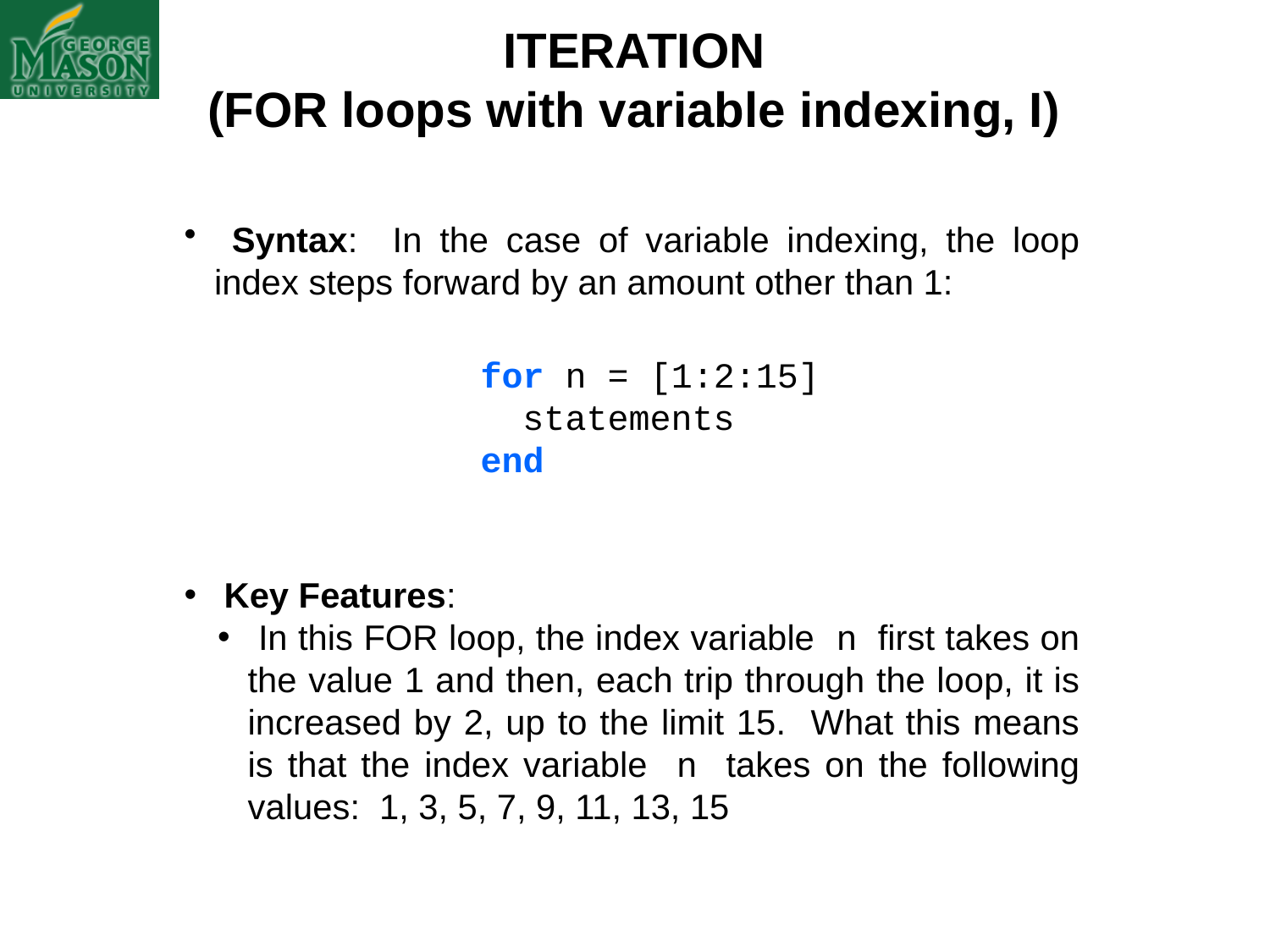

ITERATION
(FOR loops with variable indexing, I)
 Syntax:  In the case of variable indexing, the loop index steps forward by an amount other than 1:

		  for n = [1:2:15]
	          statements
		  end

 Key Features:
 In this FOR loop, the index variable  n  first takes on the value 1 and then, each trip through the loop, it is increased by 2, up to the limit 15.  What this means is that the index variable  n  takes on the following values:  1, 3, 5, 7, 9, 11, 13, 15